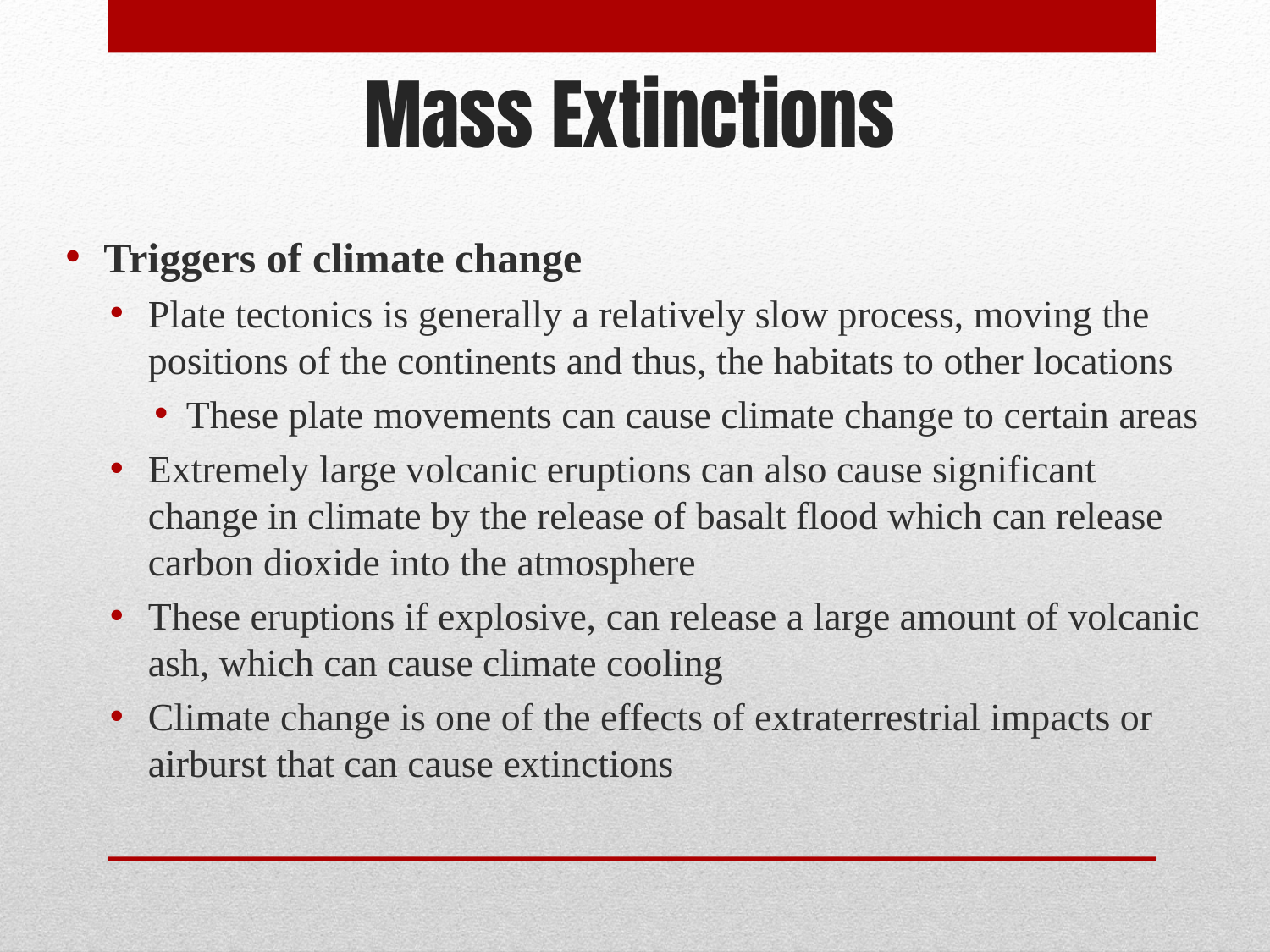

Mass Extinctions
Triggers of climate change
Plate tectonics is generally a relatively slow process, moving the positions of the continents and thus, the habitats to other locations
These plate movements can cause climate change to certain areas
Extremely large volcanic eruptions can also cause significant change in climate by the release of basalt flood which can release carbon dioxide into the atmosphere
These eruptions if explosive, can release a large amount of volcanic ash, which can cause climate cooling
Climate change is one of the effects of extraterrestrial impacts or airburst that can cause extinctions